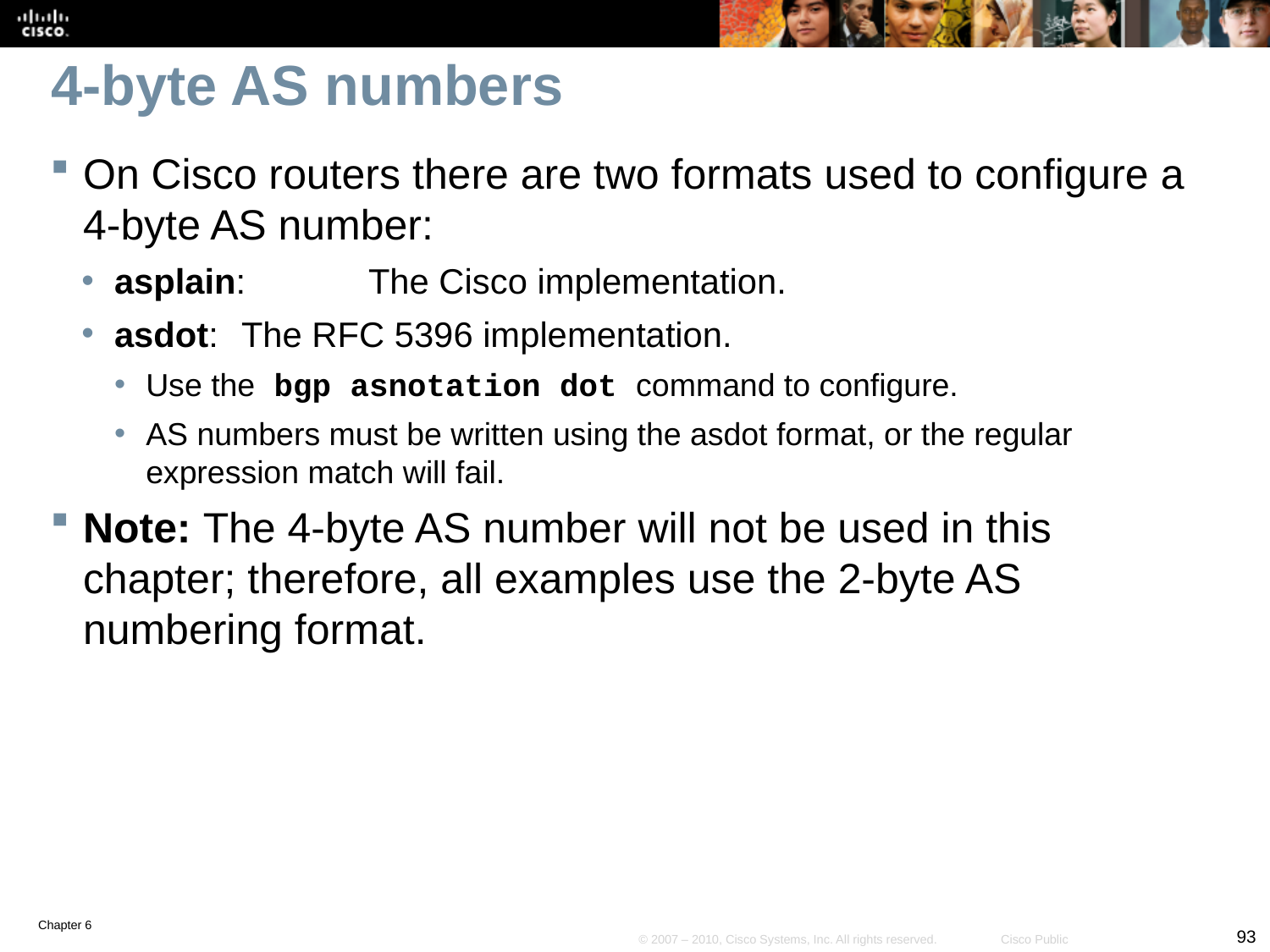

# 4-byte AS numbers
On Cisco routers there are two formats used to configure a 4-byte AS number:
asplain:	The Cisco implementation.
asdot:	The RFC 5396 implementation.
Use the bgp asnotation dot command to configure.
AS numbers must be written using the asdot format, or the regular expression match will fail.
Note: The 4-byte AS number will not be used in this chapter; therefore, all examples use the 2-byte AS numbering format.